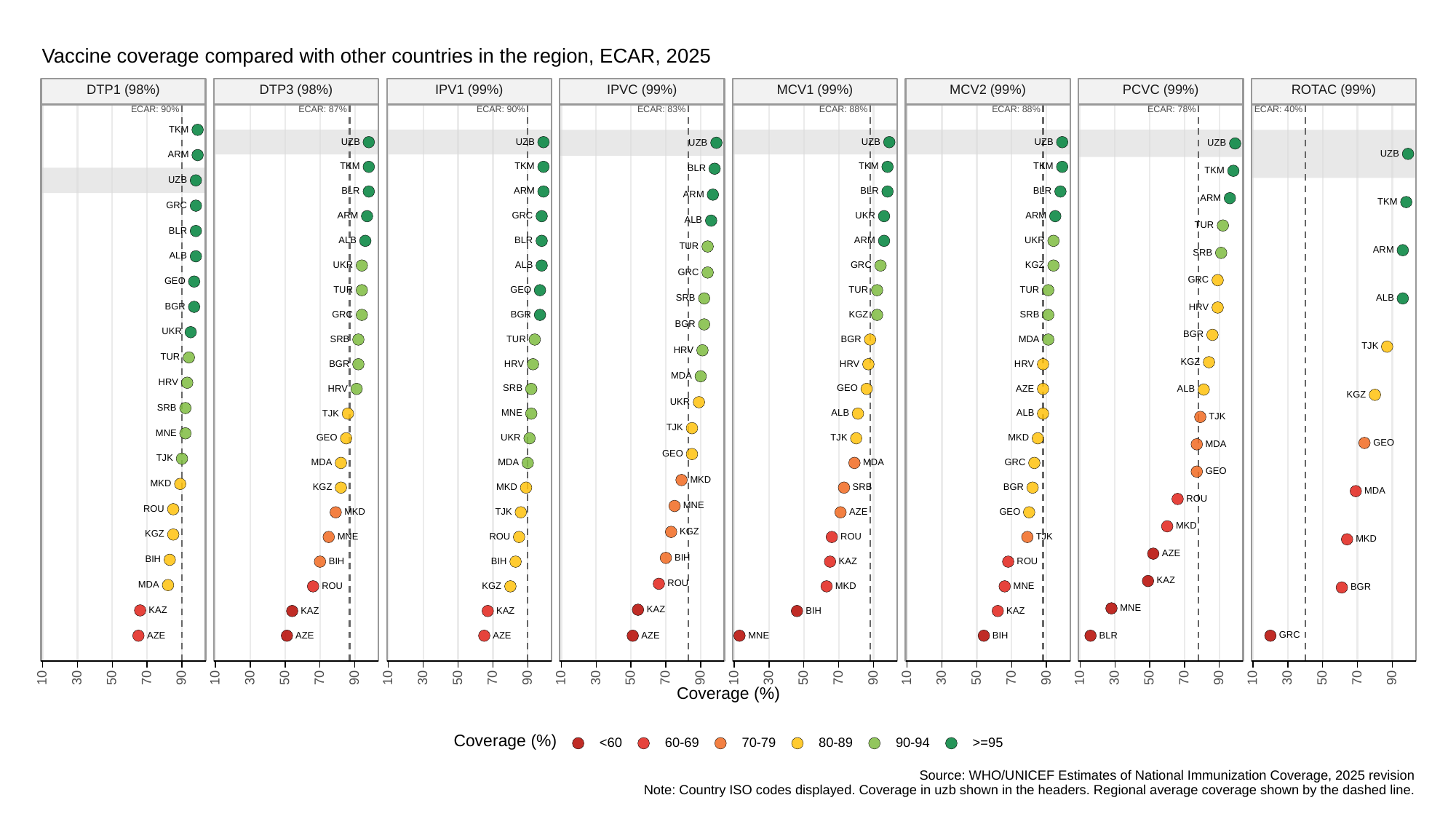

Vaccine coverage compared with other countries in the region, ECAR, 2025

ROTAC (99%)
DTP1 (98%)
DTP3 (98%)
IPV1 (99%)
IPVC (99%)
MCV1 (99%)
MCV2 (99%)
PCVC (99%)

ECAR: 90%
ECAR: 87%
ECAR: 90%
ECAR: 83%
ECAR: 88%
ECAR: 88%
ECAR: 78%
ECAR: 40%

TKM

UZB
UZB
UZB
UZB
UZB
UZB

UZB
ARM

TKM
TKM
TKM
TKM

BLR
TKM

UZB

BLR
ARM
BLR
BLR

ARM

ARM

TKM

GRC

GRC
UKR
ARM
ARM

ALB

TUR

BLR

UKR
ALB
BLR
ARM

TUR

ARM

SRB

ALB

GRC
KGZ
UKR
ALB

GRC

GRC
GEO

GEO
TUR
TUR
TUR

SRB
ALB

BGR
HRV

GRC
BGR
KGZ
SRB

BGR

UKR

BGR

SRB
BGR
TUR
MDA

TJK

HRV

TUR

KGZ
BGR
HRV
HRV
HRV

MDA

HRV

GEO
SRB
HRV
AZE
ALB

KGZ

UKR

SRB

TJK
MNE
ALB
ALB

TJK

TJK

MNE

GEO
UKR
TJK
MKD

GEO
MDA

GEO

TJK

GRC
MDA
MDA
MDA

GEO

MKD

MKD

KGZ
SRB
BGR
MKD

MDA

ROU

MNE

ROU

GEO
TJK
MKD
AZE

MKD

KGZ

KGZ

ROU
ROU
TJK

MNE
MKD

AZE

BIH

BIH
ROU
BIH
BIH
KAZ

KAZ

ROU

MDA
ROU
KGZ
MKD
MNE
BGR

MNE

KAZ
KAZ
KAZ
KAZ
BIH
KAZ

GRC
AZE
AZE
AZE
AZE
MNE
BIH
BLR

30
30
30
30
30
30
30
30
10
50
70
90
10
50
70
90
10
50
70
90
10
50
70
90
10
50
70
90
10
50
70
90
10
50
70
90
10
50
70
90
Coverage (%)
Coverage (%)

<60
60-69
70-79
80-89
90-94
>=95
Source: WHO/UNICEF Estimates of National Immunization Coverage, 2025 revision
Note: Country ISO codes displayed. Coverage in uzb shown in the headers. Regional average coverage shown by the dashed line.